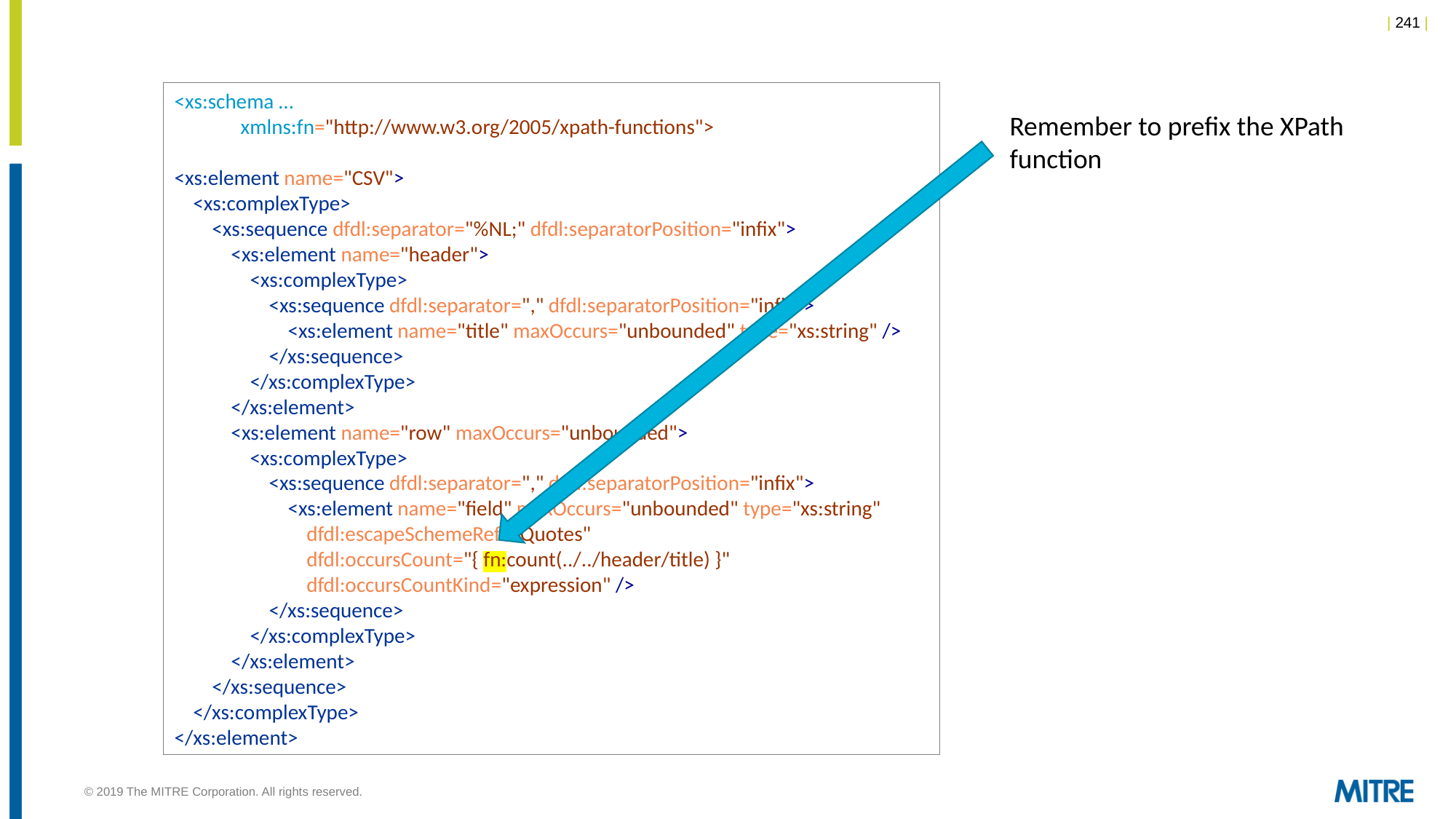

<xs:schema …
              xmlns:fn="http://www.w3.org/2005/xpath-functions">

<xs:element name="CSV">
    <xs:complexType>
        <xs:sequence dfdl:separator="%NL;" dfdl:separatorPosition="infix">
            <xs:element name="header">
                <xs:complexType>
                    <xs:sequence dfdl:separator="," dfdl:separatorPosition="infix">
                        <xs:element name="title" maxOccurs="unbounded" type="xs:string" />
                    </xs:sequence>
                </xs:complexType>
            </xs:element>
            <xs:element name="row" maxOccurs="unbounded">
                <xs:complexType>
                    <xs:sequence dfdl:separator="," dfdl:separatorPosition="infix">
                        <xs:element name="field" maxOccurs="unbounded" type="xs:string"
                            dfdl:escapeSchemeRef="Quotes"
                            dfdl:occursCount="{ fn:count(../../header/title) }"
                            dfdl:occursCountKind="expression" />
                    </xs:sequence>
                </xs:complexType>
            </xs:element>
        </xs:sequence>
    </xs:complexType>
</xs:element>
Remember to prefix the XPath function

© 2019 The MITRE Corporation. All rights reserved.